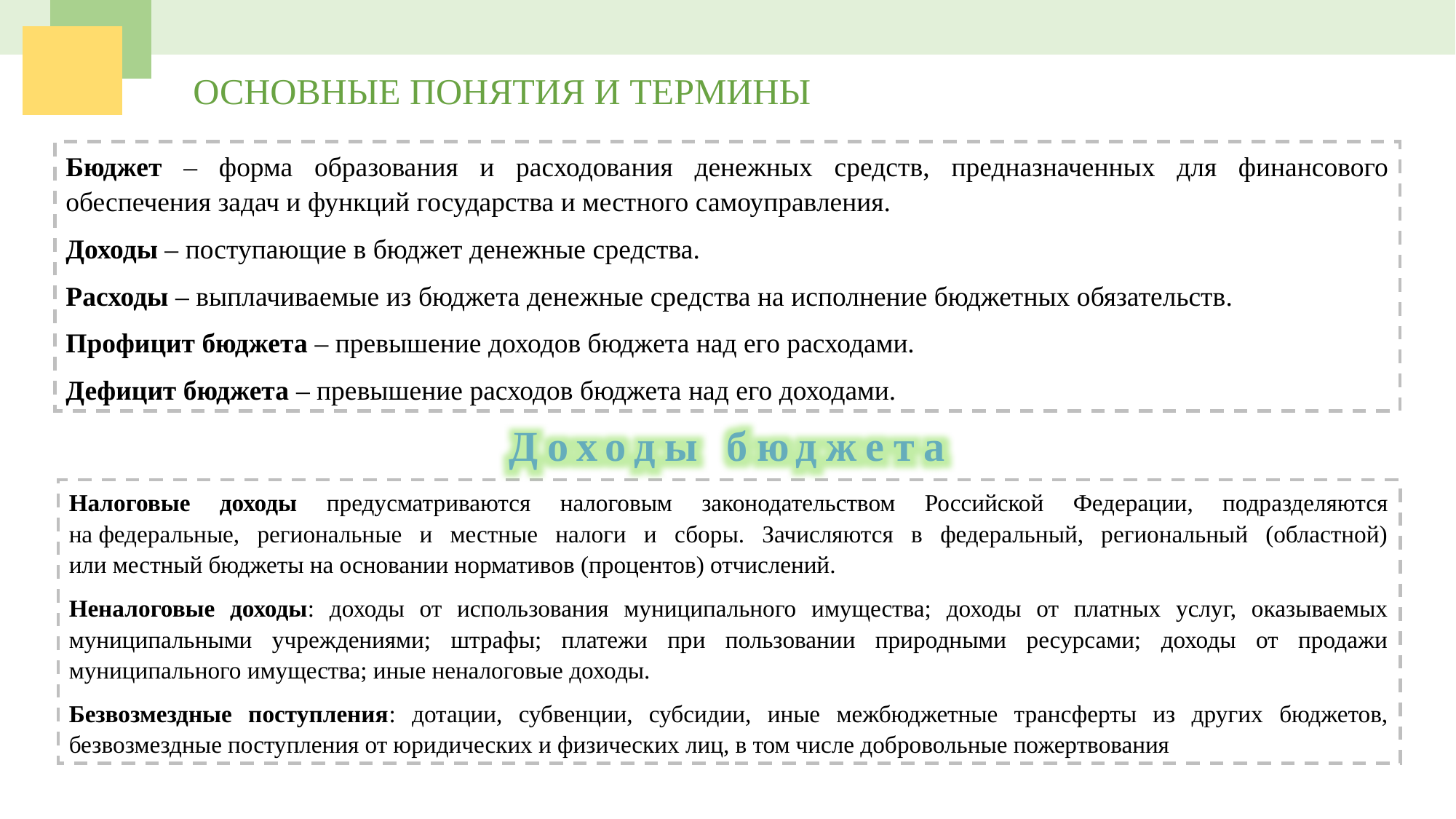

ОСНОВНЫЕ ПОНЯТИЯ И ТЕРМИНЫ
Бюджет – форма образования и расходования денежных средств, предназначенных для финансового обеспечения задач и функций государства и местного самоуправления.
Доходы – поступающие в бюджет денежные средства.
Расходы – выплачиваемые из бюджета денежные средства на исполнение бюджетных обязательств.
Профицит бюджета – превышение доходов бюджета над его расходами.
Дефицит бюджета – превышение расходов бюджета над его доходами.
Доходы бюджета
Налоговые доходы предусматриваются налоговым законодательством Российской Федерации, подразделяются на федеральные, региональные и местные налоги и сборы. Зачисляются в федеральный, региональный (областной) или местный бюджеты на основании нормативов (процентов) отчислений.
Неналоговые доходы: доходы от использования муниципального имущества; доходы от платных услуг, оказываемых муниципальными учреждениями; штрафы; платежи при пользовании природными ресурсами; доходы от продажи муниципального имущества; иные неналоговые доходы.
Безвозмездные поступления: дотации, субвенции, субсидии, иные межбюджетные трансферты из других бюджетов, безвозмездные поступления от юридических и физических лиц, в том числе добровольные пожертвования